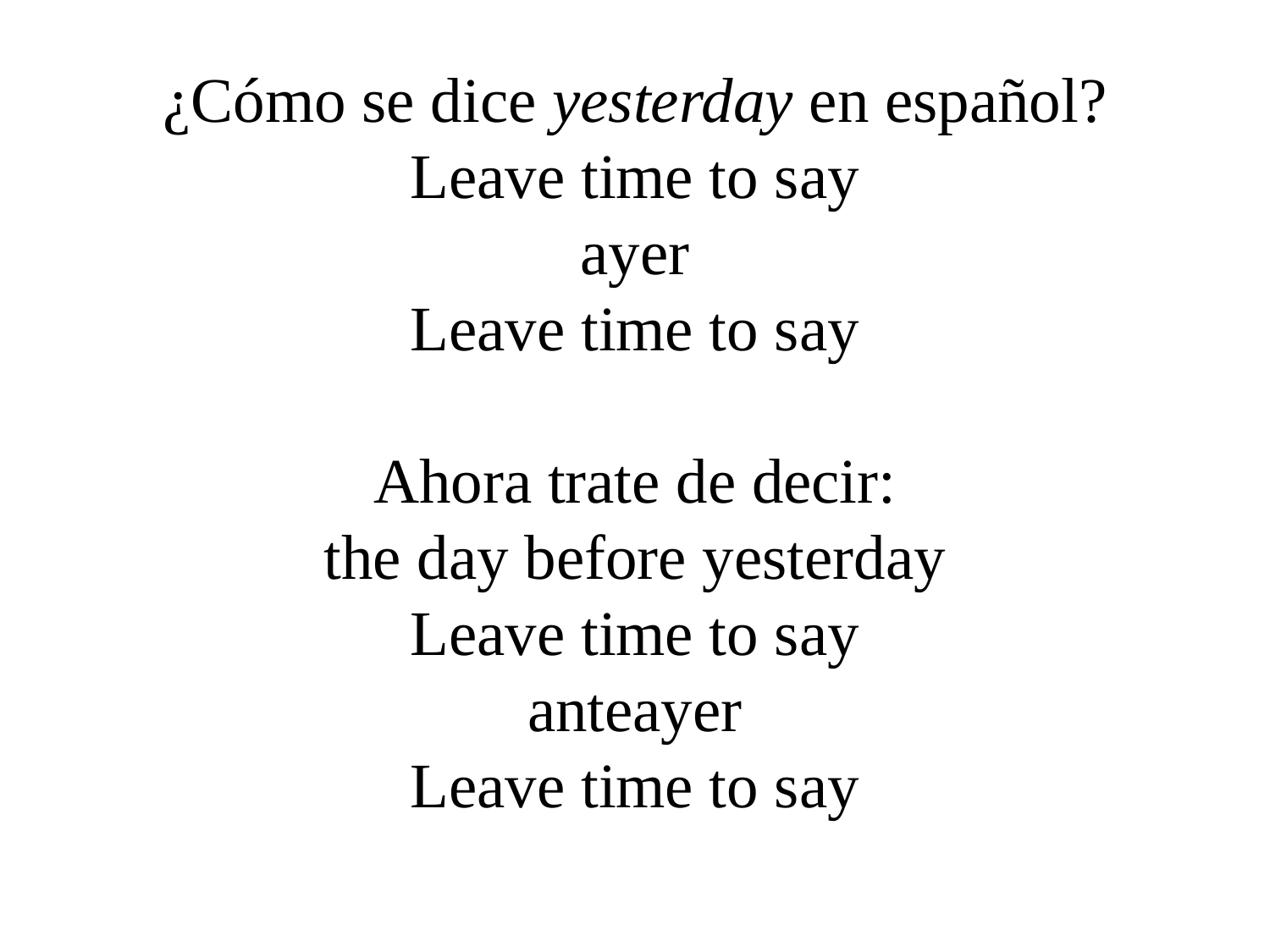

¿Cómo se dice yesterday en español?
Leave time to say
ayer
Leave time to say

Ahora trate de decir:
the day before yesterday
Leave time to say
anteayer
Leave time to say